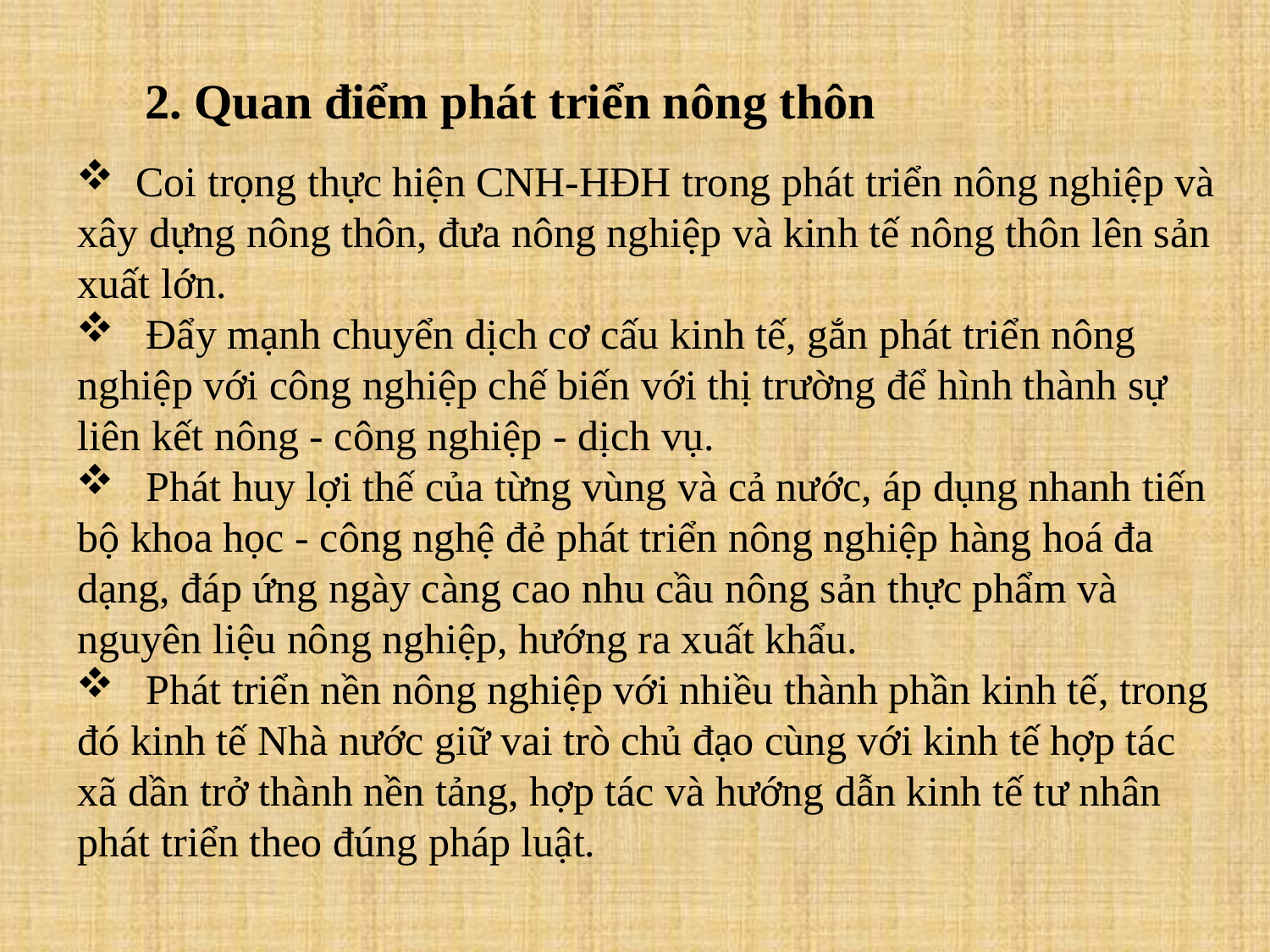

2. Quan điểm phát triển nông thôn
  Coi trọng thực hiện CNH-HĐH trong phát triển nông nghiệp và xây dựng nông thôn, đưa nông nghiệp và kinh tế nông thôn lên sản xuất lớn.
   Đẩy mạnh chuyển dịch cơ cấu kinh tế, gắn phát triển nông nghiệp với công nghiệp chế biến với thị trường để hình thành sự liên kết nông - công nghiệp - dịch vụ.
   Phát huy lợi thế của từng vùng và cả nước, áp dụng nhanh tiến bộ khoa học - công nghệ đẻ phát triển nông nghiệp hàng hoá đa dạng, đáp ứng ngày càng cao nhu cầu nông sản thực phẩm và nguyên liệu nông nghiệp, hướng ra xuất khẩu.
   Phát triển nền nông nghiệp với nhiều thành phần kinh tế, trong đó kinh tế Nhà nước giữ vai trò chủ đạo cùng với kinh tế hợp tác xã dần trở thành nền tảng, hợp tác và hướng dẫn kinh tế tư nhân phát triển theo đúng pháp luật.